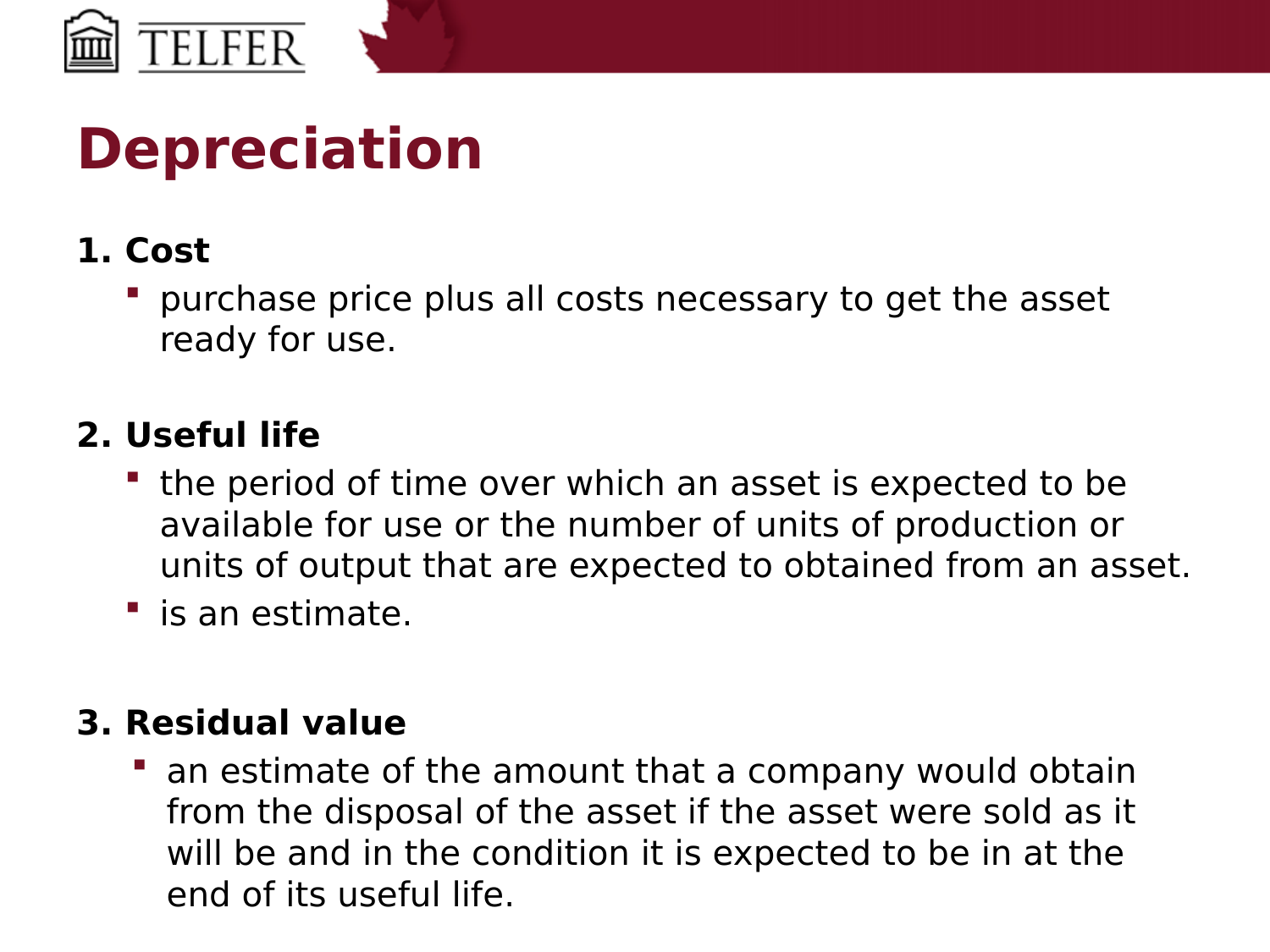

# Depreciation
1. Cost
purchase price plus all costs necessary to get the asset ready for use.

2. Useful life
the period of time over which an asset is expected to be available for use or the number of units of production or units of output that are expected to obtained from an asset.
is an estimate.

3. Residual value
an estimate of the amount that a company would obtain from the disposal of the asset if the asset were sold as it will be and in the condition it is expected to be in at the end of its useful life.